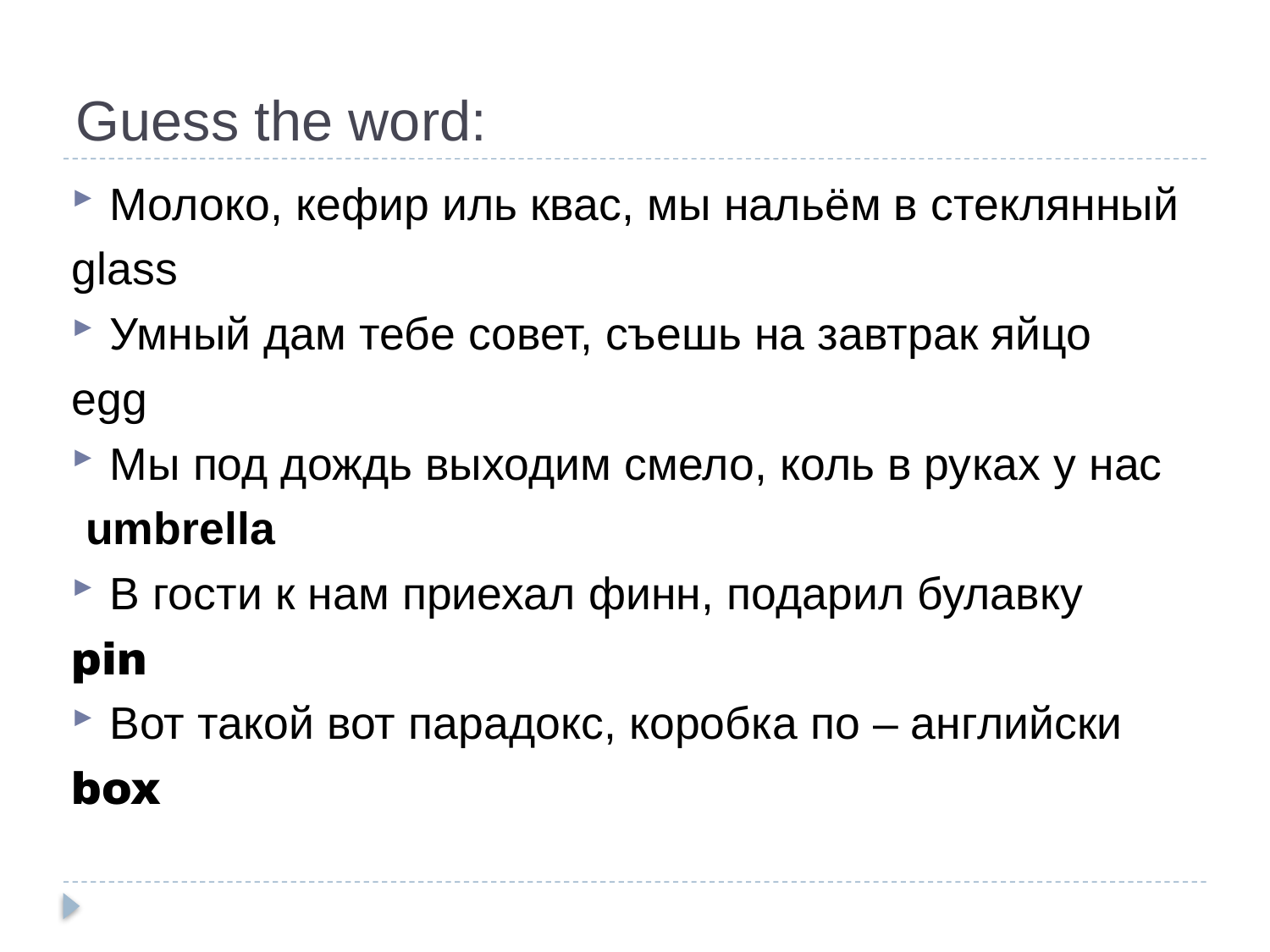

# Guess the word:
Молоко, кефир иль квас, мы нальём в стеклянный
glass
Умный дам тебе совет, съешь на завтрак яйцо
egg
Мы под дождь выходим смело, коль в руках у нас
 umbrella
В гости к нам приехал финн, подарил булавку
pin
Вот такой вот парадокс, коробка по – английски
box